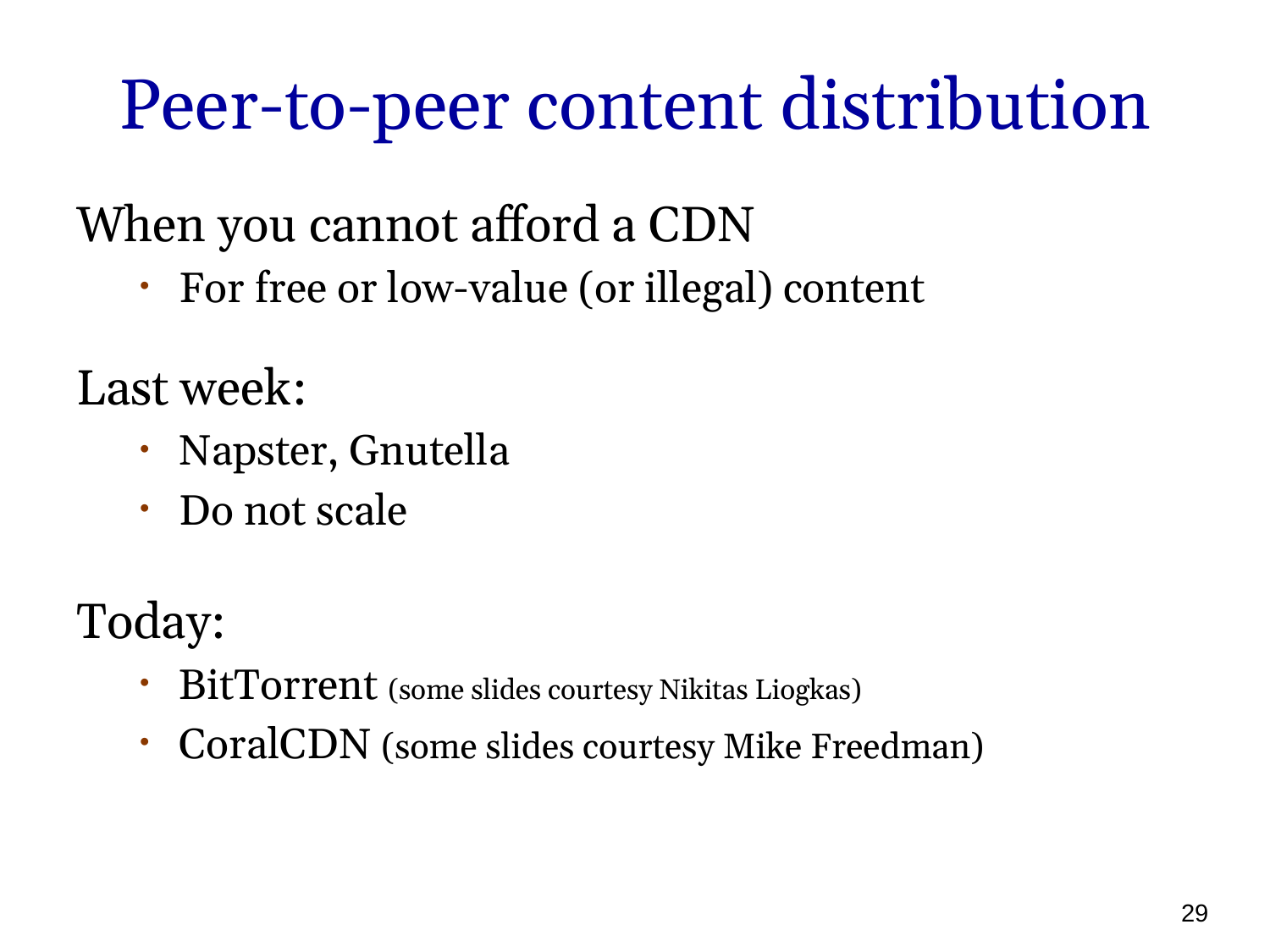

# Peer-to-peer content distribution
When you cannot afford a CDN
For free or low-value (or illegal) content

Last week:
Napster, Gnutella
Do not scale

Today:
BitTorrent (some slides courtesy Nikitas Liogkas)
CoralCDN (some slides courtesy Mike Freedman)
29